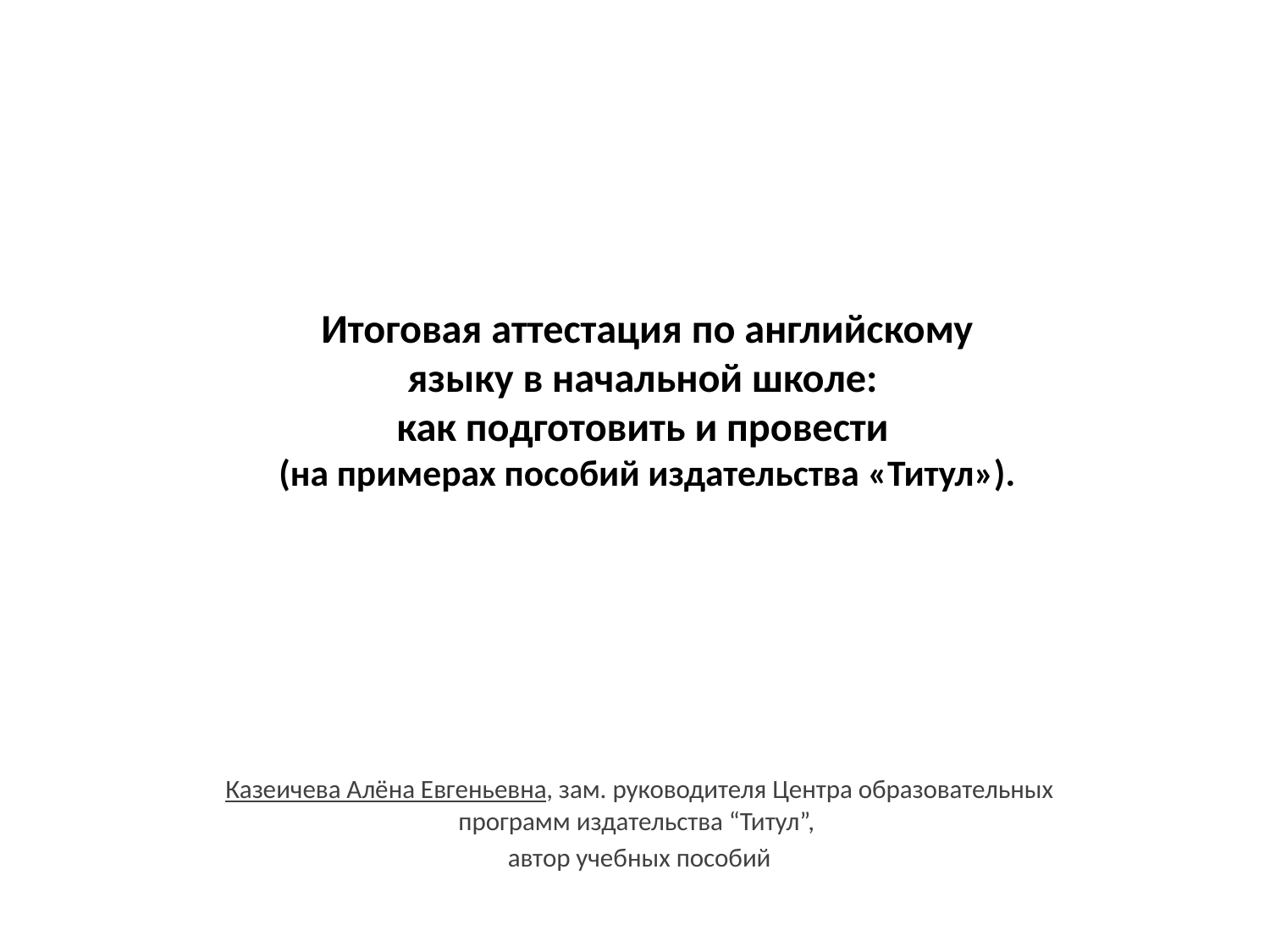

# Итоговая аттестация по английскому языку в начальной школе: как подготовить и провести (на примерах пособий издательства «Титул»).
Казеичева Алёна Евгеньевна, зам. руководителя Центра образовательных программ издательства “Титул”,
автор учебных пособий